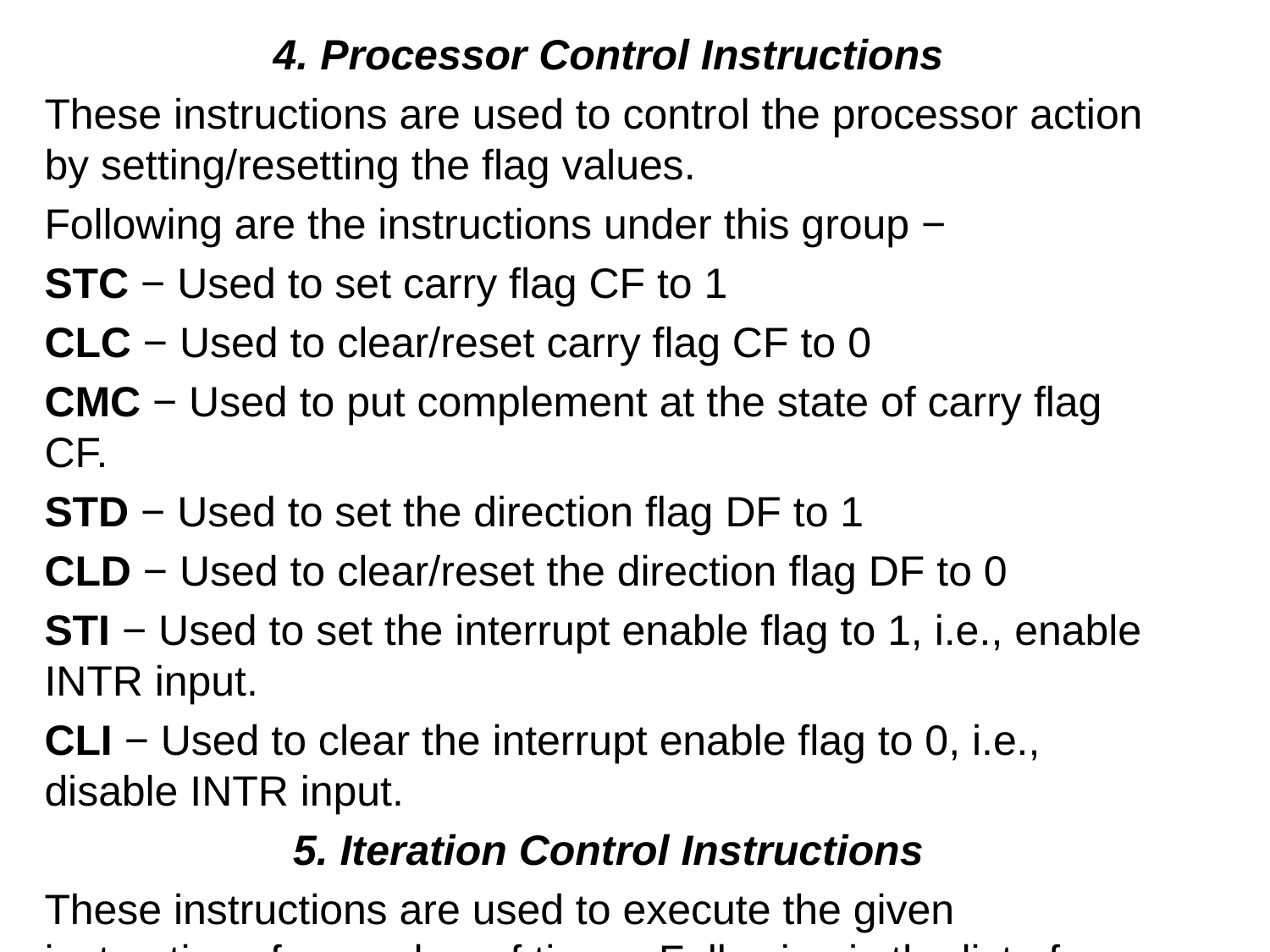

4. Processor Control Instructions
These instructions are used to control the processor action by setting/resetting the flag values.
Following are the instructions under this group −
STC − Used to set carry flag CF to 1
CLC − Used to clear/reset carry flag CF to 0
CMC − Used to put complement at the state of carry flag CF.
STD − Used to set the direction flag DF to 1
CLD − Used to clear/reset the direction flag DF to 0
STI − Used to set the interrupt enable flag to 1, i.e., enable INTR input.
CLI − Used to clear the interrupt enable flag to 0, i.e., disable INTR input.
5. Iteration Control Instructions
These instructions are used to execute the given instructions for number of times. Following is the list of instructions under this group